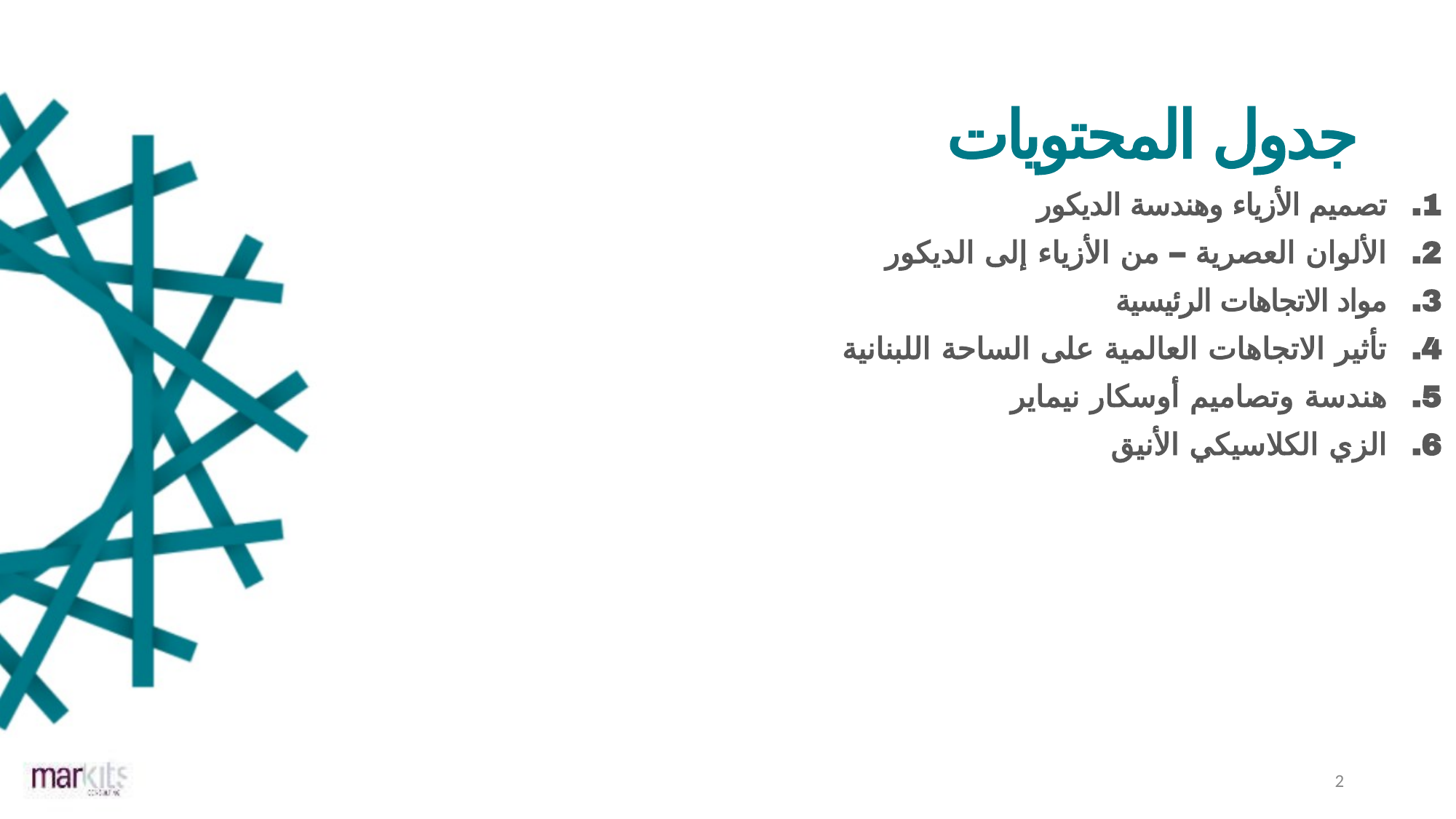

جدول المحتويات
تصميم الأزياء وهندسة الديكور

الألوان العصرية – من الأزياء إلى الديكور

مواد الاتجاهات الرئيسية

تأثير الاتجاهات العالمية على الساحة اللبنانية

هندسة وتصاميم أوسكار نيماير

الزي الكلاسيكي الأنيق

2